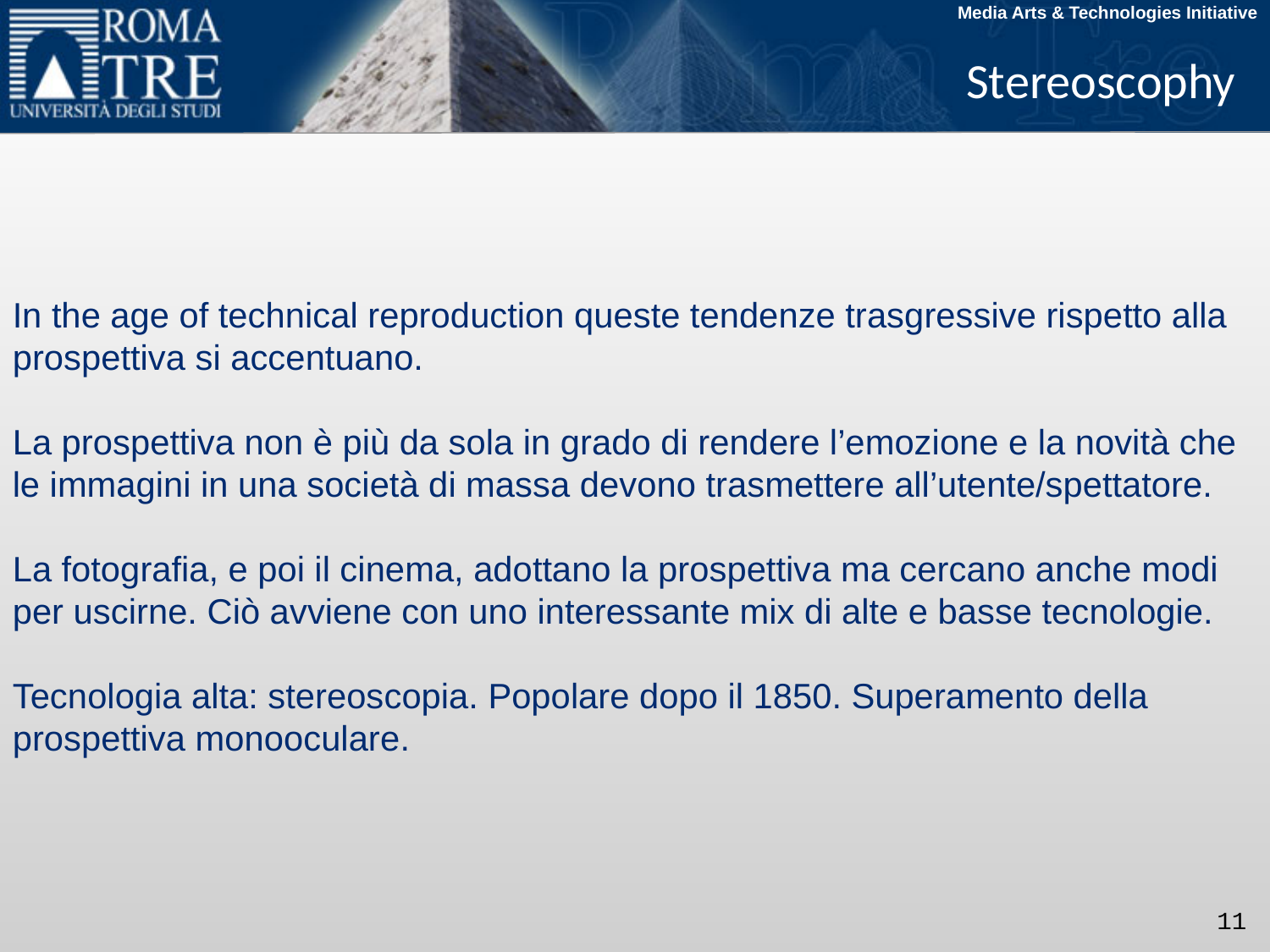

Stereoscophy

In the age of technical reproduction queste tendenze trasgressive rispetto alla prospettiva si accentuano.

La prospettiva non è più da sola in grado di rendere l’emozione e la novità che le immagini in una società di massa devono trasmettere all’utente/spettatore.

La fotografia, e poi il cinema, adottano la prospettiva ma cercano anche modi per uscirne. Ciò avviene con uno interessante mix di alte e basse tecnologie.

Tecnologia alta: stereoscopia. Popolare dopo il 1850. Superamento della prospettiva monooculare.